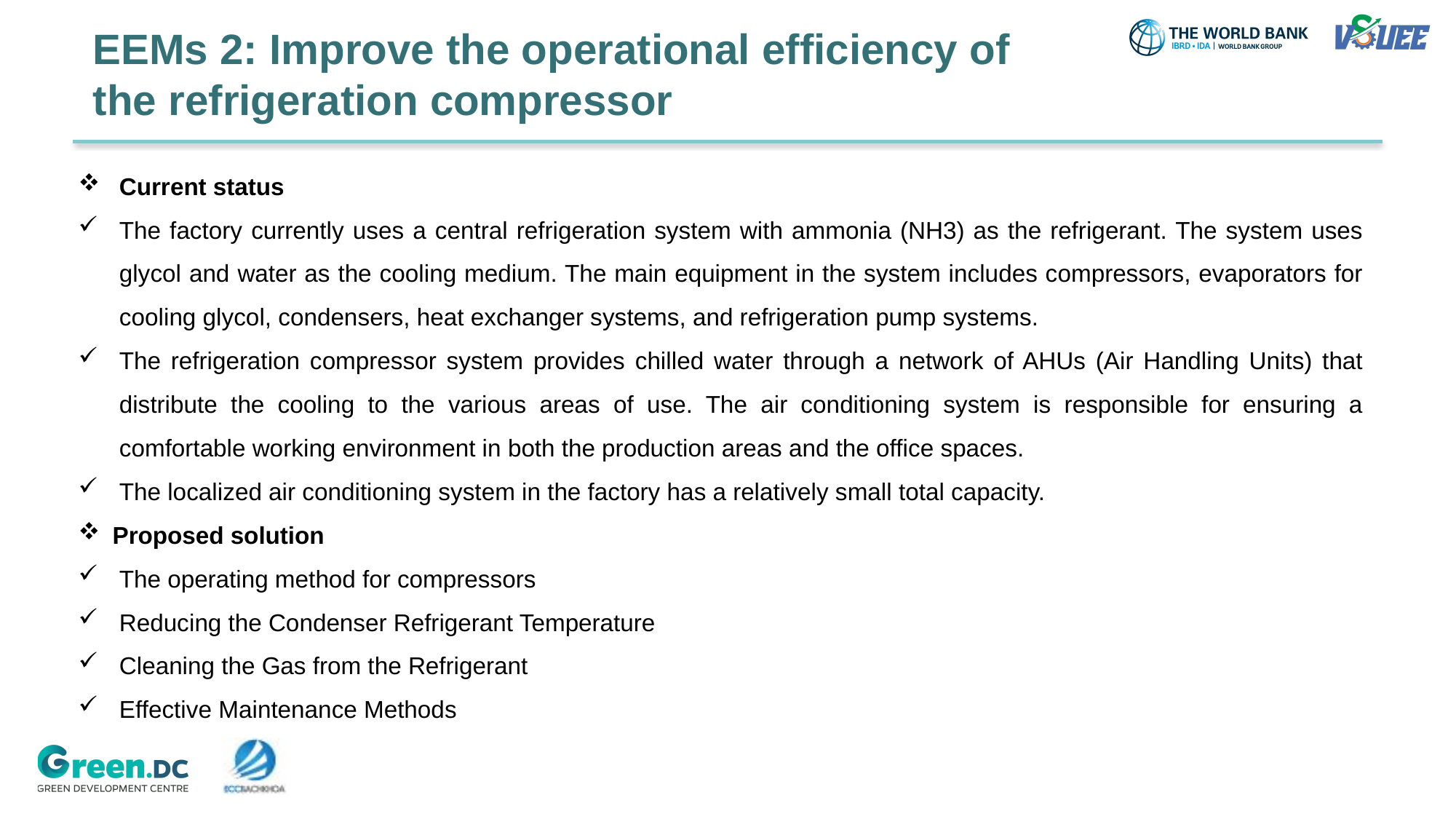

EEMs 2: Improve the operational efficiency of the refrigeration compressor
Current status
The factory currently uses a central refrigeration system with ammonia (NH3) as the refrigerant. The system uses glycol and water as the cooling medium. The main equipment in the system includes compressors, evaporators for cooling glycol, condensers, heat exchanger systems, and refrigeration pump systems.
The refrigeration compressor system provides chilled water through a network of AHUs (Air Handling Units) that distribute the cooling to the various areas of use. The air conditioning system is responsible for ensuring a comfortable working environment in both the production areas and the office spaces.
The localized air conditioning system in the factory has a relatively small total capacity.
Proposed solution
The operating method for compressors
Reducing the Condenser Refrigerant Temperature
Cleaning the Gas from the Refrigerant
Effective Maintenance Methods